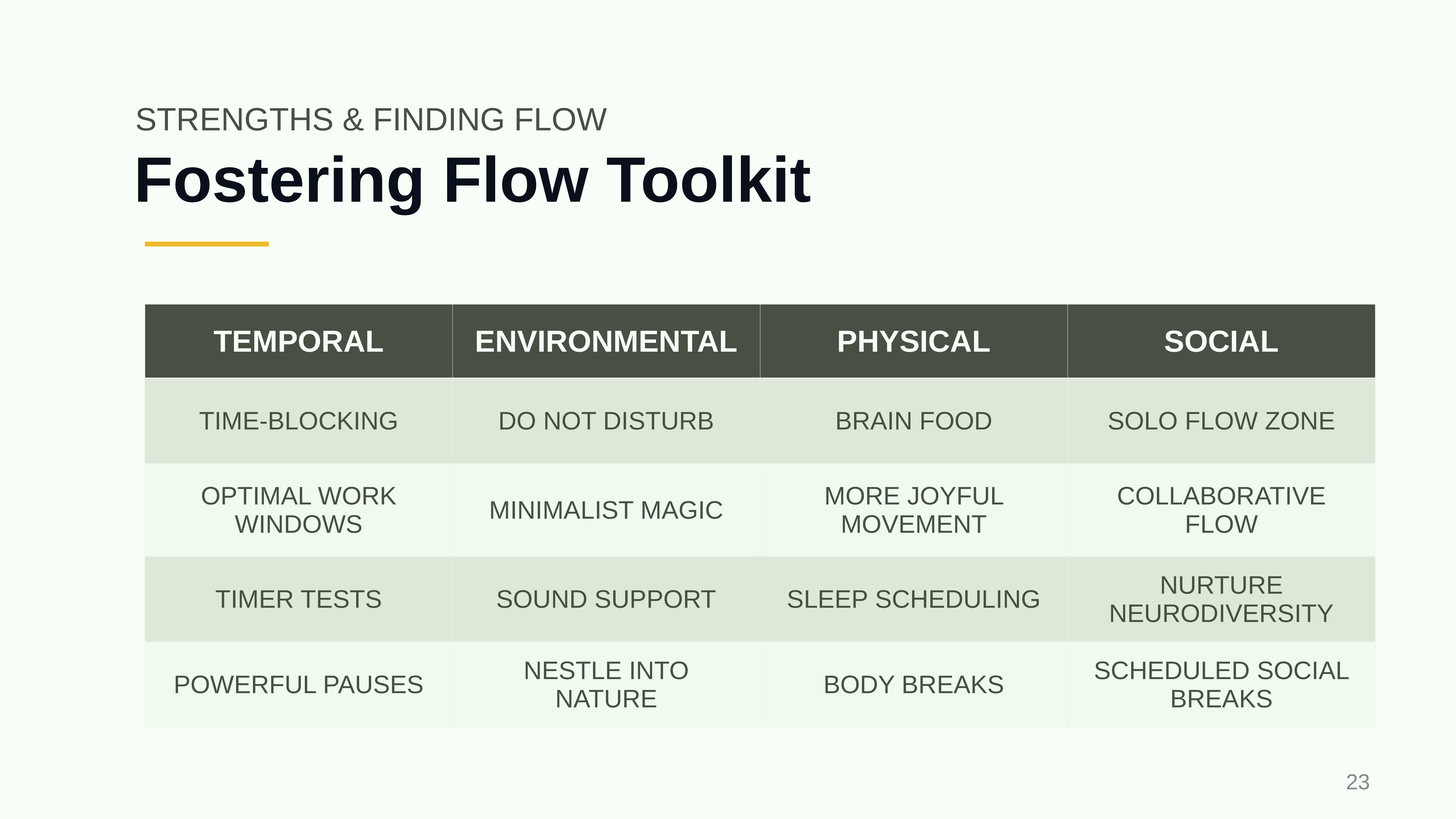

STRENGTHS & FINDING FLOW
# Fostering Flow Toolkit

| TEMPORAL | ENVIRONMENTAL | PHYSICAL | SOCIAL |
| --- | --- | --- | --- |
| TIME-BLOCKING | DO NOT DISTURB | BRAIN FOOD | SOLO FLOW ZONE |
| OPTIMAL WORK WINDOWS | MINIMALIST MAGIC | MORE JOYFUL MOVEMENT | COLLABORATIVE FLOW |
| TIMER TESTS | SOUND SUPPORT | SLEEP SCHEDULING | NURTURE NEURODIVERSITY |
| POWERFUL PAUSES | NESTLE INTO NATURE | BODY BREAKS | SCHEDULED SOCIAL BREAKS |
23